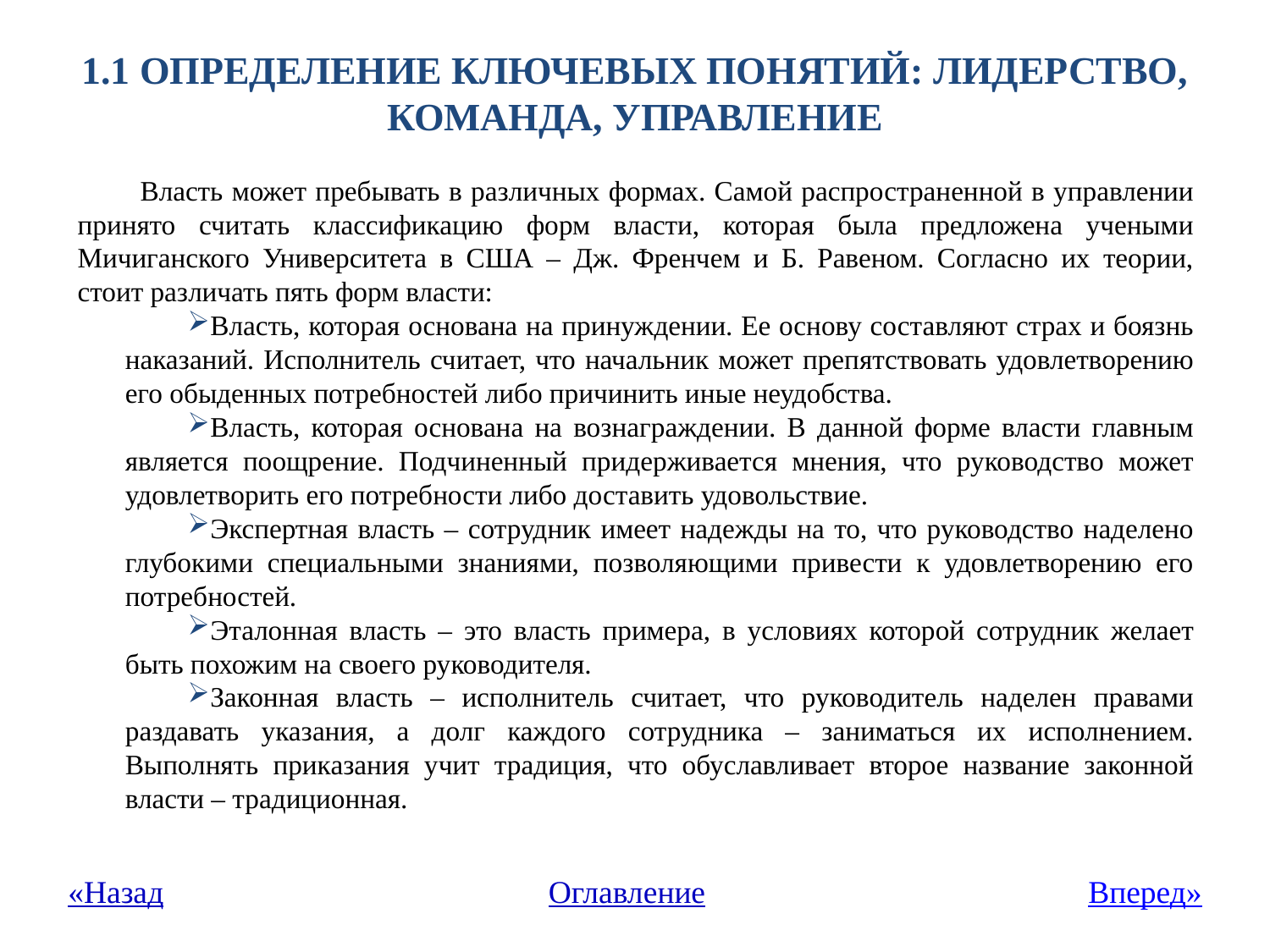

# 1.1 Определение ключевых понятий: лидерство, команда, управление
Власть может пребывать в различных формах. Самой распространенной в управлении принято считать классификацию форм власти, которая была предложена учеными Мичиганского Университета в США – Дж. Френчем и Б. Равеном. Согласно их теории, стоит различать пять форм власти:
Власть, которая основана на принуждении. Ее основу составляют страх и боязнь наказаний. Исполнитель считает, что начальник может препятствовать удовлетворению его обыденных потребностей либо причинить иные неудобства.
Власть, которая основана на вознаграждении. В данной форме власти главным является поощрение. Подчиненный придерживается мнения, что руководство может удовлетворить его потребности либо доставить удовольствие.
Экспертная власть – сотрудник имеет надежды на то, что руководство наделено глубокими специальными знаниями, позволяющими привести к удовлетворению его потребностей.
Эталонная власть – это власть примера, в условиях которой сотрудник желает быть похожим на своего руководителя.
Законная власть – исполнитель считает, что руководитель наделен правами раздавать указания, а долг каждого сотрудника – заниматься их исполнением. Выполнять приказания учит традиция, что обуславливает второе название законной власти – традиционная.

«Назад
Оглавление
Вперед»